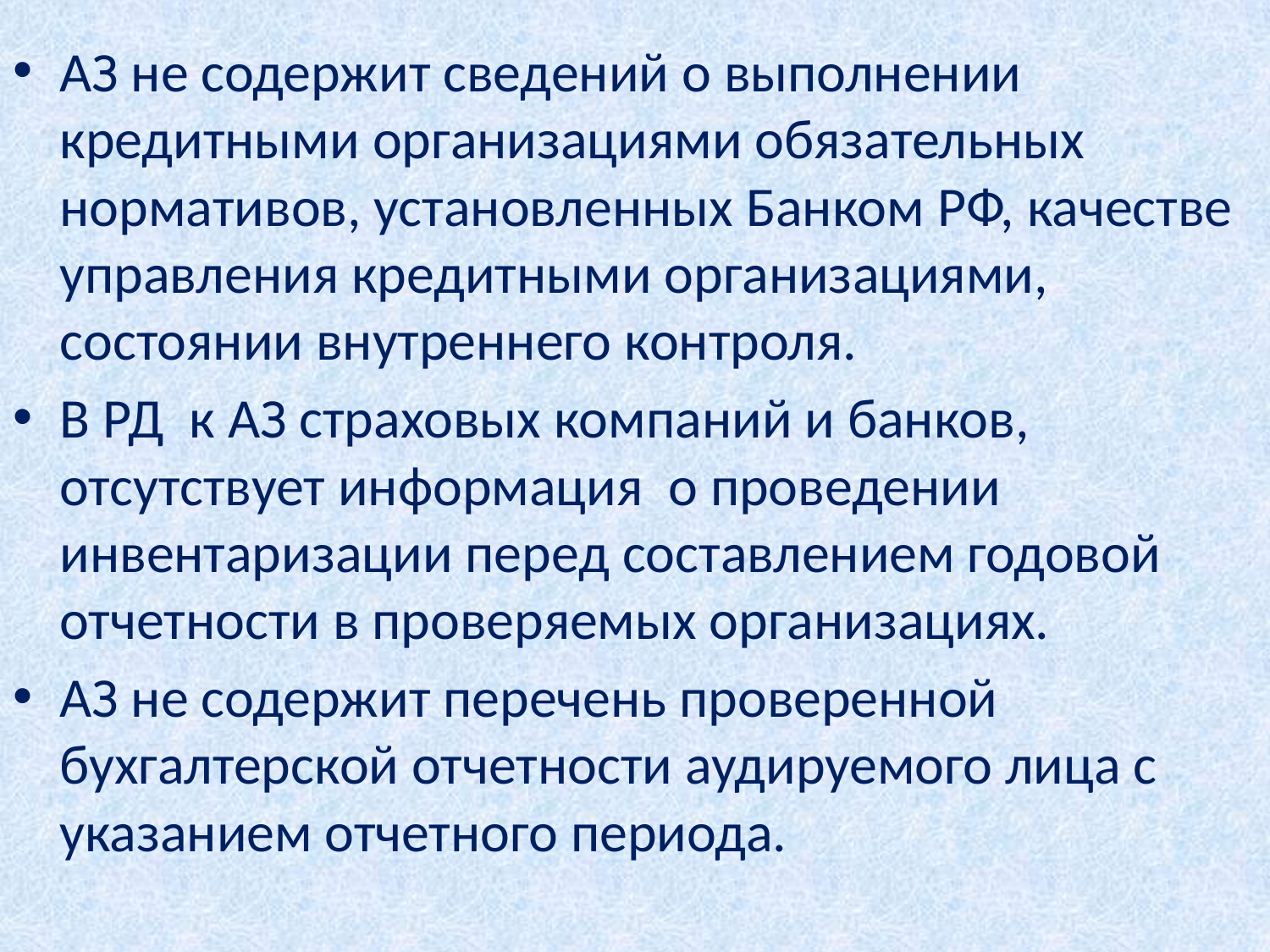

#
АЗ не содержит сведений о выполнении кредитными организациями обязательных нормативов, установленных Банком РФ, качестве управления кредитными организациями, состоянии внутреннего контроля.
В РД  к АЗ страховых компаний и банков,  отсутствует информация  о проведении инвентаризации перед составлением годовой отчетности в проверяемых организациях.
АЗ не содержит перечень проверенной бухгалтерской отчетности аудируемого лица с указанием отчетного периода.